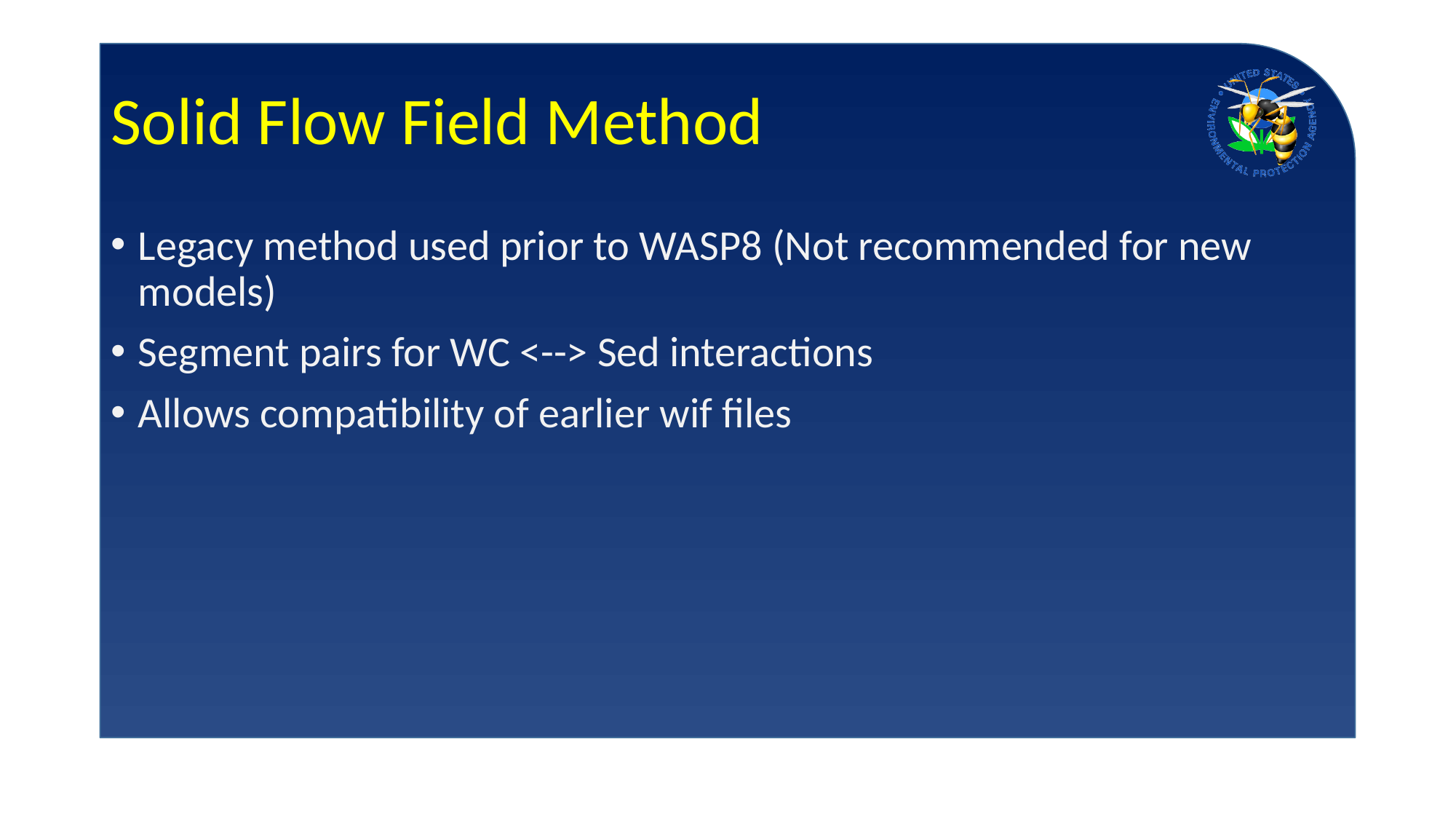

# Solid Flow Field Method
Legacy method used prior to WASP8 (Not recommended for new models)
Segment pairs for WC <--> Sed interactions
Allows compatibility of earlier wif files